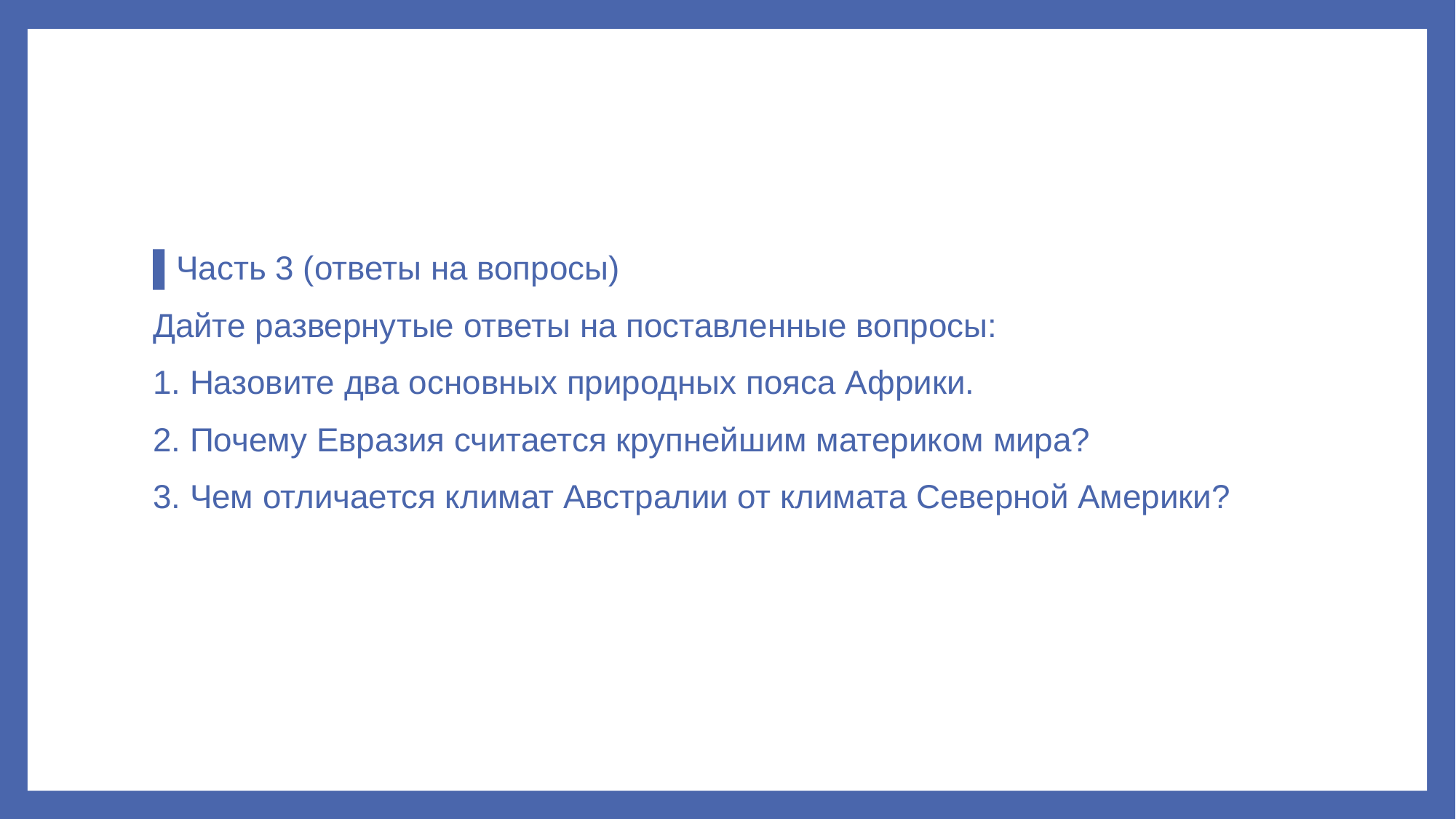

▌Часть 3 (ответы на вопросы)
Дайте развернутые ответы на поставленные вопросы:
1. Назовите два основных природных пояса Африки.
2. Почему Евразия считается крупнейшим материком мира?
3. Чем отличается климат Австралии от климата Северной Америки?